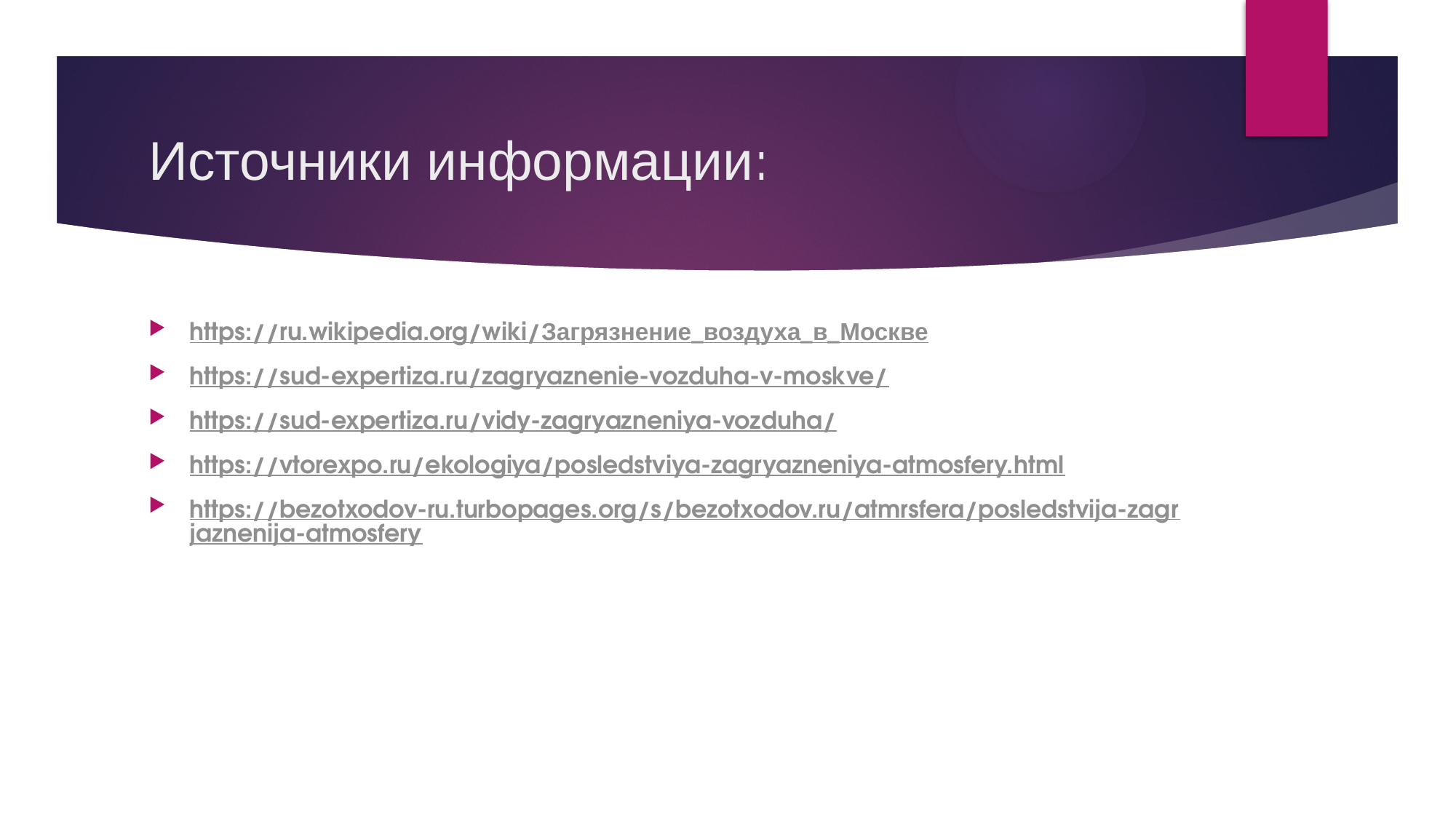

# Источники информации:
https://ru.wikipedia.org/wiki/Загрязнение_воздуха_в_Москве
https://sud-expertiza.ru/zagryaznenie-vozduha-v-moskve/
https://sud-expertiza.ru/vidy-zagryazneniya-vozduha/
https://vtorexpo.ru/ekologiya/posledstviya-zagryazneniya-atmosfery.html
https://bezotxodov-ru.turbopages.org/s/bezotxodov.ru/atmrsfera/posledstvija-zagrjaznenija-atmosfery